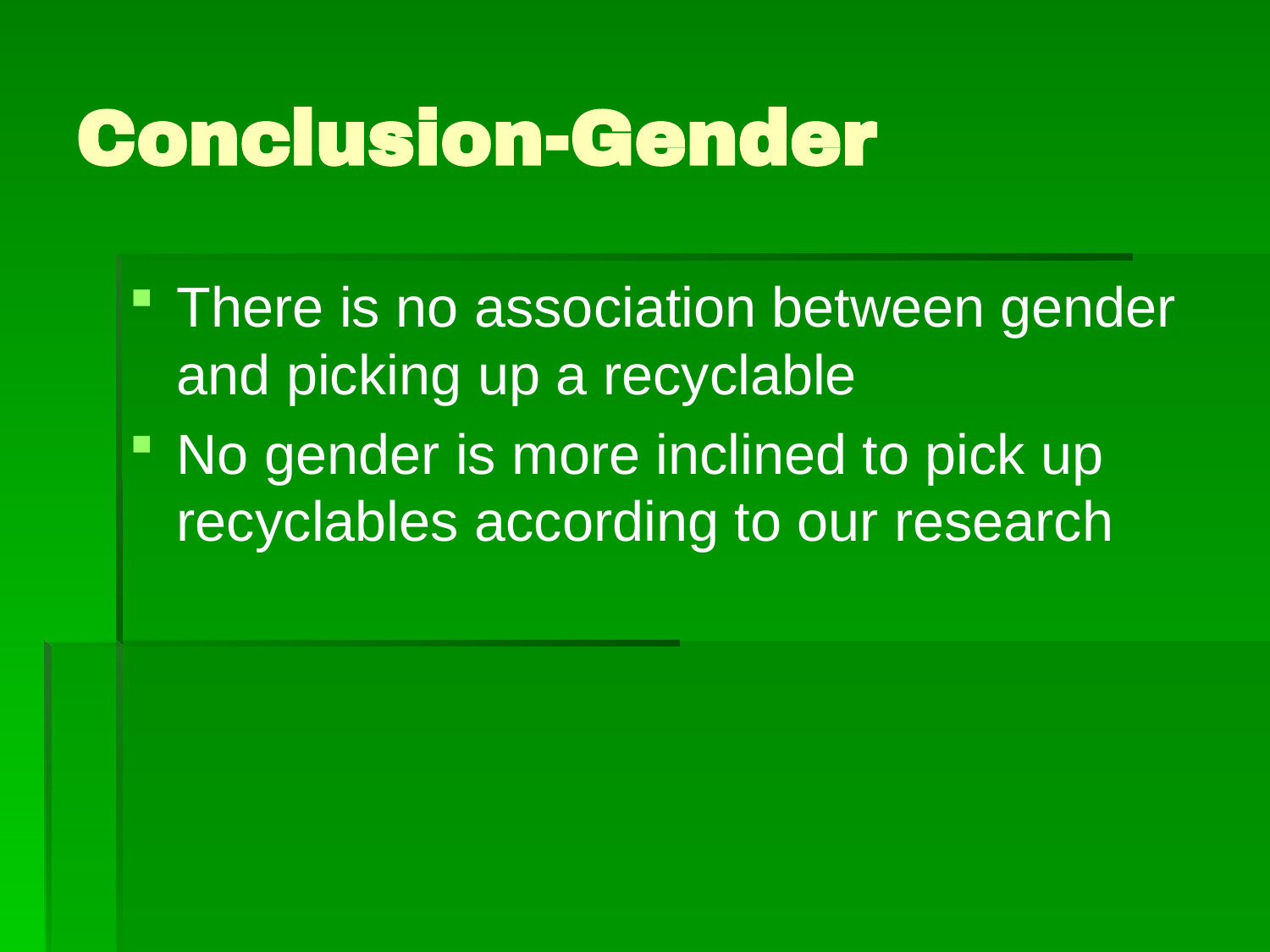

# Conclusion-Gender
There is no association between gender and picking up a recyclable
No gender is more inclined to pick up recyclables according to our research